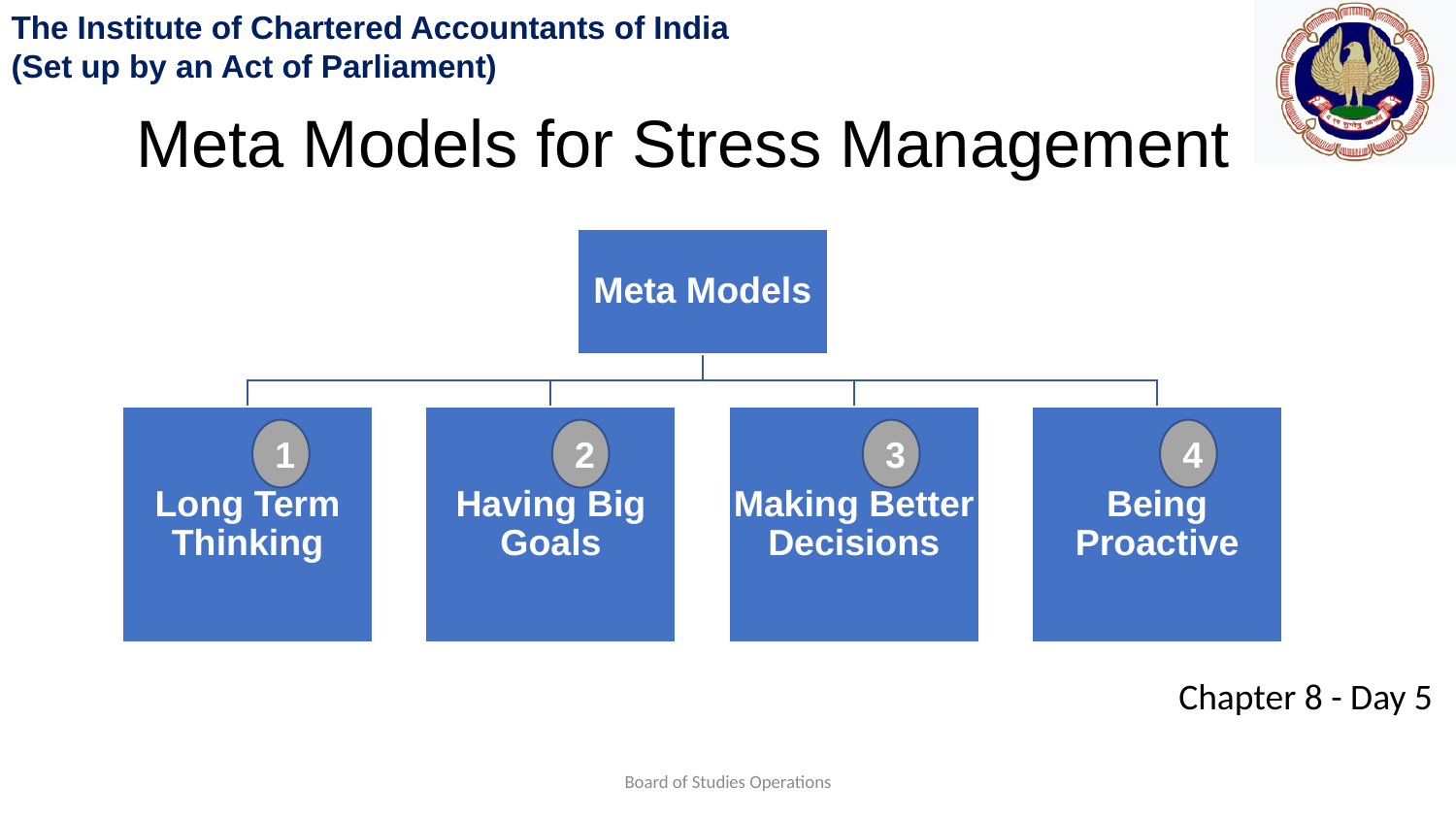

Meta Models for Stress Management
Meta Models
Long Term Thinking
Having Big Goals
Making Better Decisions
Being Proactive
1
2
3
4
Board of Studies Operations